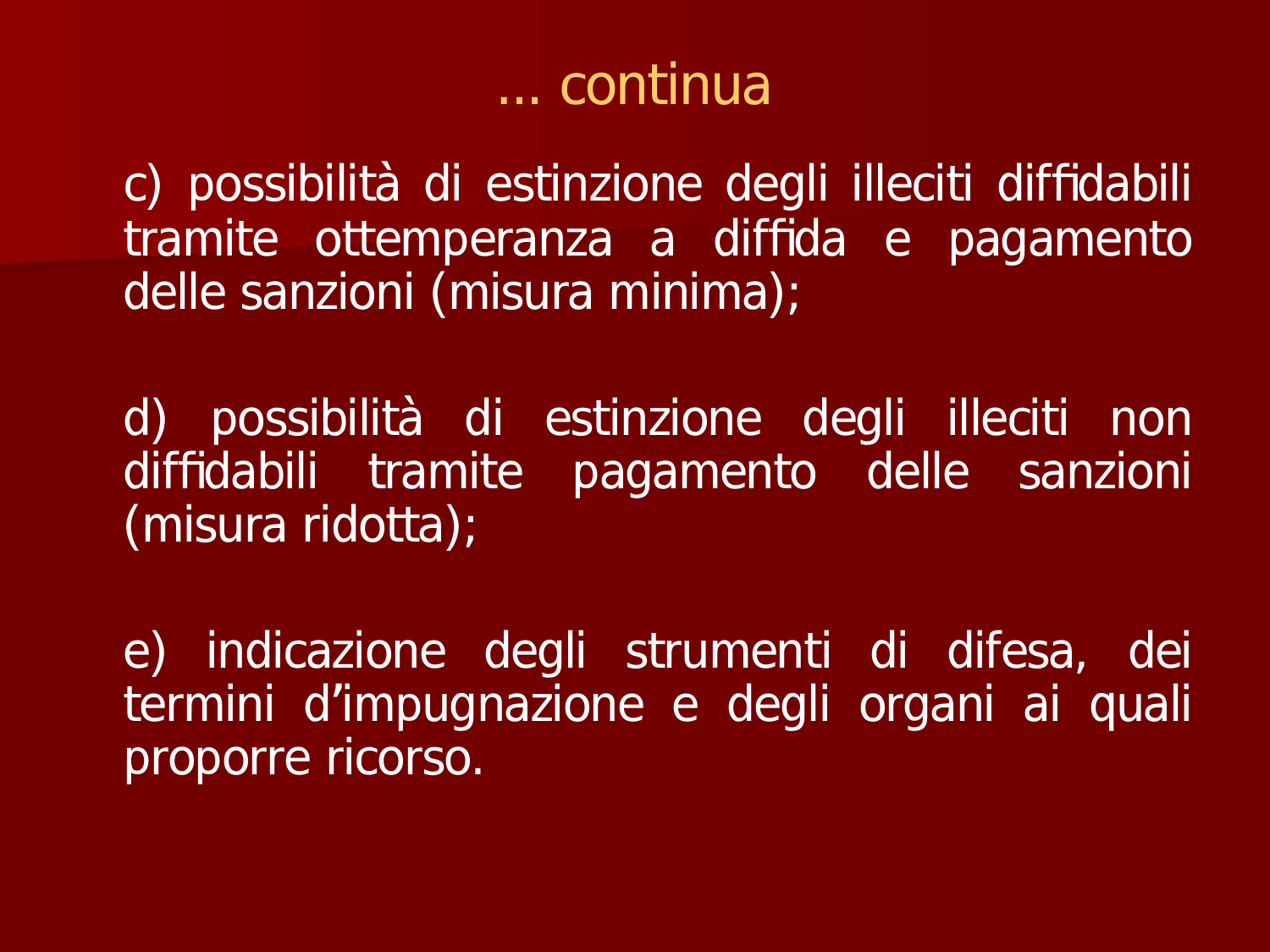

# … continua
	c) possibilità di estinzione degli illeciti diffidabili tramite ottemperanza a diffida e pagamento delle sanzioni (misura minima);

	d) possibilità di estinzione degli illeciti non diffidabili tramite pagamento delle sanzioni (misura ridotta);

	e) indicazione degli strumenti di difesa, dei termini d’impugnazione e degli organi ai quali proporre ricorso.